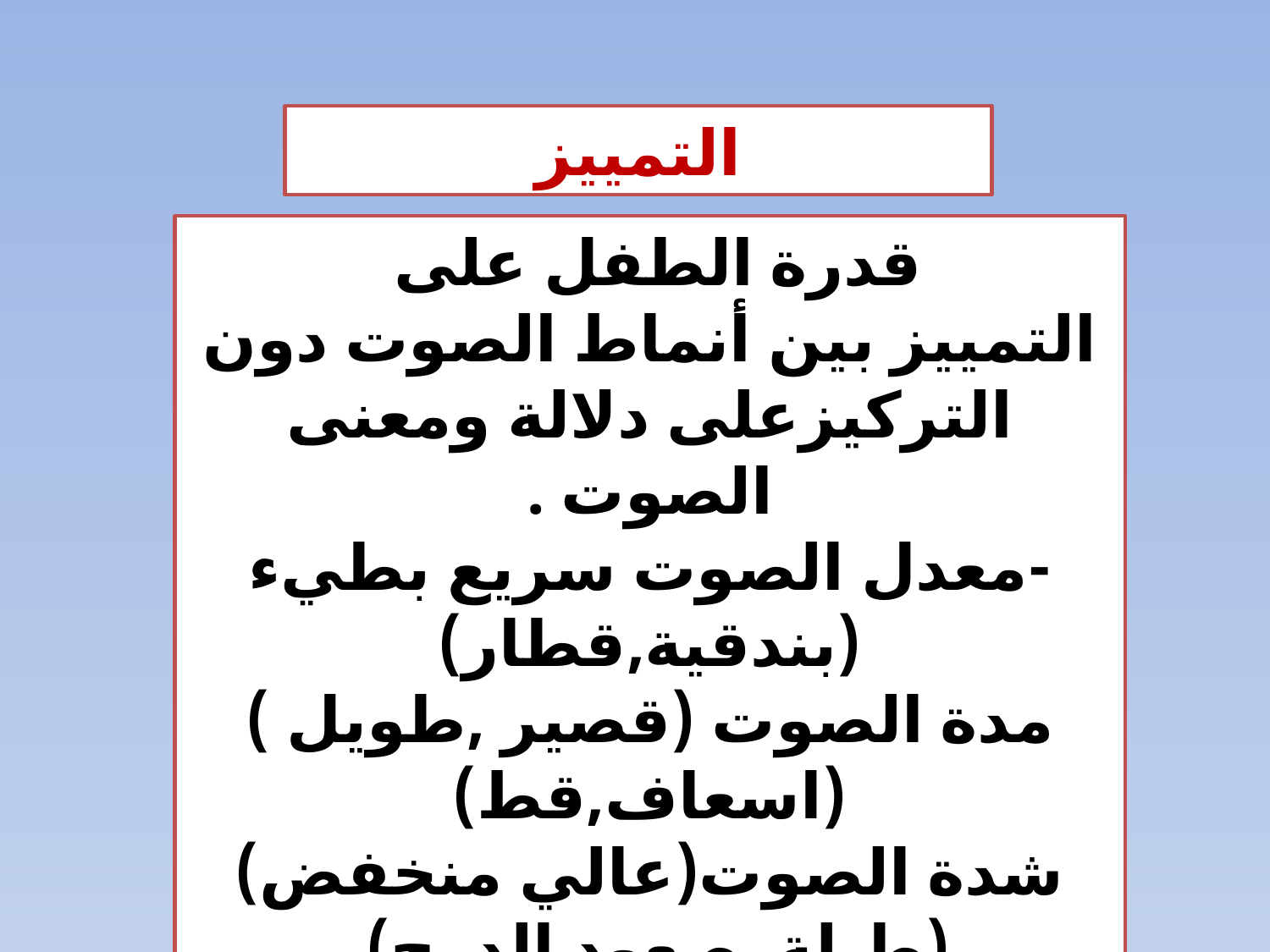

التمييز
قدرة الطفل على
التمييز بين أنماط الصوت دون التركيزعلى دلالة ومعنى الصوت .
-معدل الصوت سريع بطيء (بندقية,قطار)
مدة الصوت (قصير ,طويل )(اسعاف,قط)
شدة الصوت(عالي منخفض)(طبلة ,صعود الدرج)
عدد المقاطع في الصوت (ايس كريم,خالد)